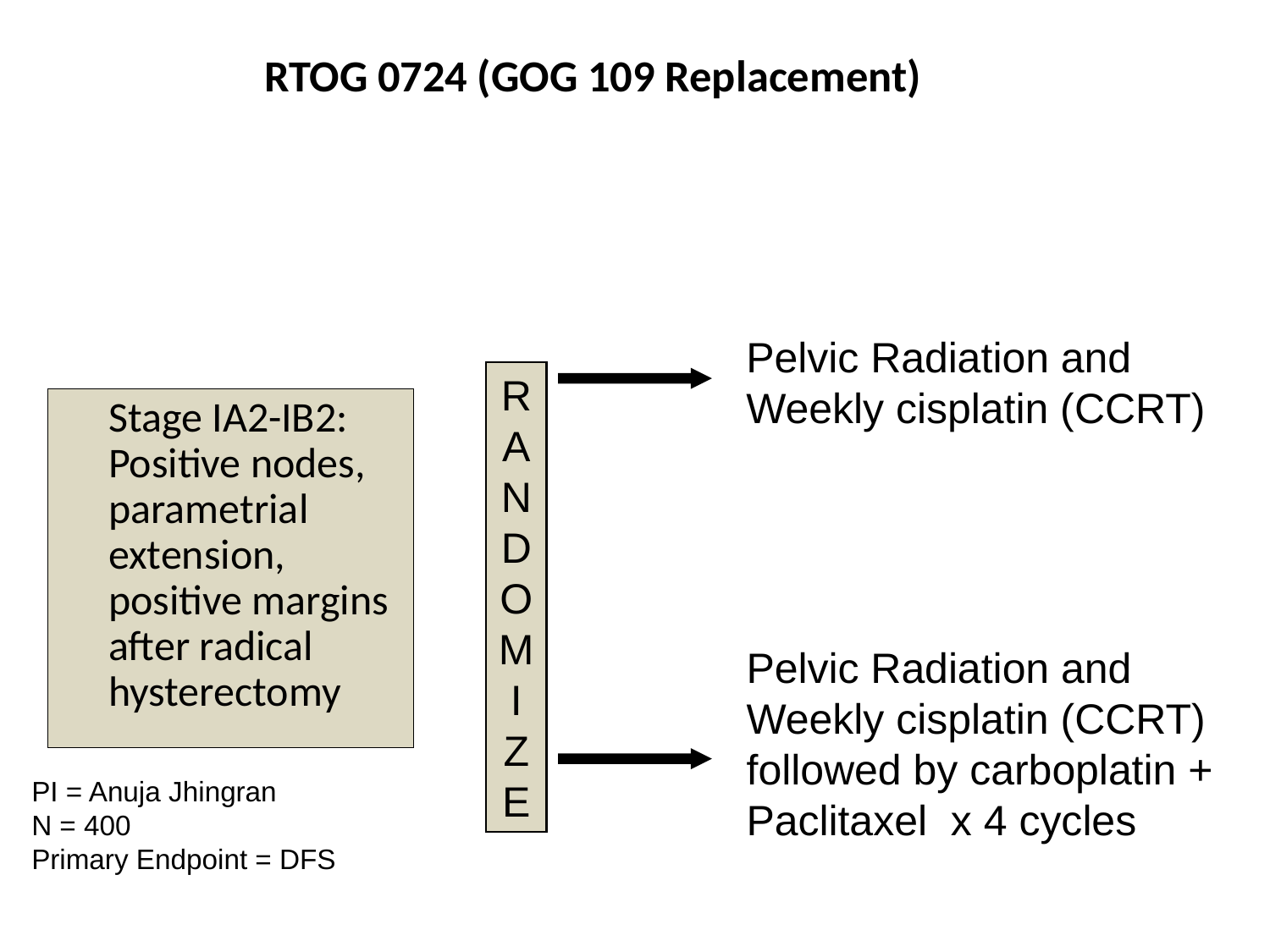

RTOG 0724 (GOG 109 Replacement)
Pelvic Radiation and
Weekly cisplatin (CCRT)
R
A
N
D
O
M
I
Z
E

	Stage IA2-IB2: Positive nodes, parametrial extension, positive margins after radical hysterectomy
Pelvic Radiation and
Weekly cisplatin (CCRT)
followed by carboplatin +
Paclitaxel  x 4 cycles

PI = Anuja Jhingran
N = 400
Primary Endpoint = DFS